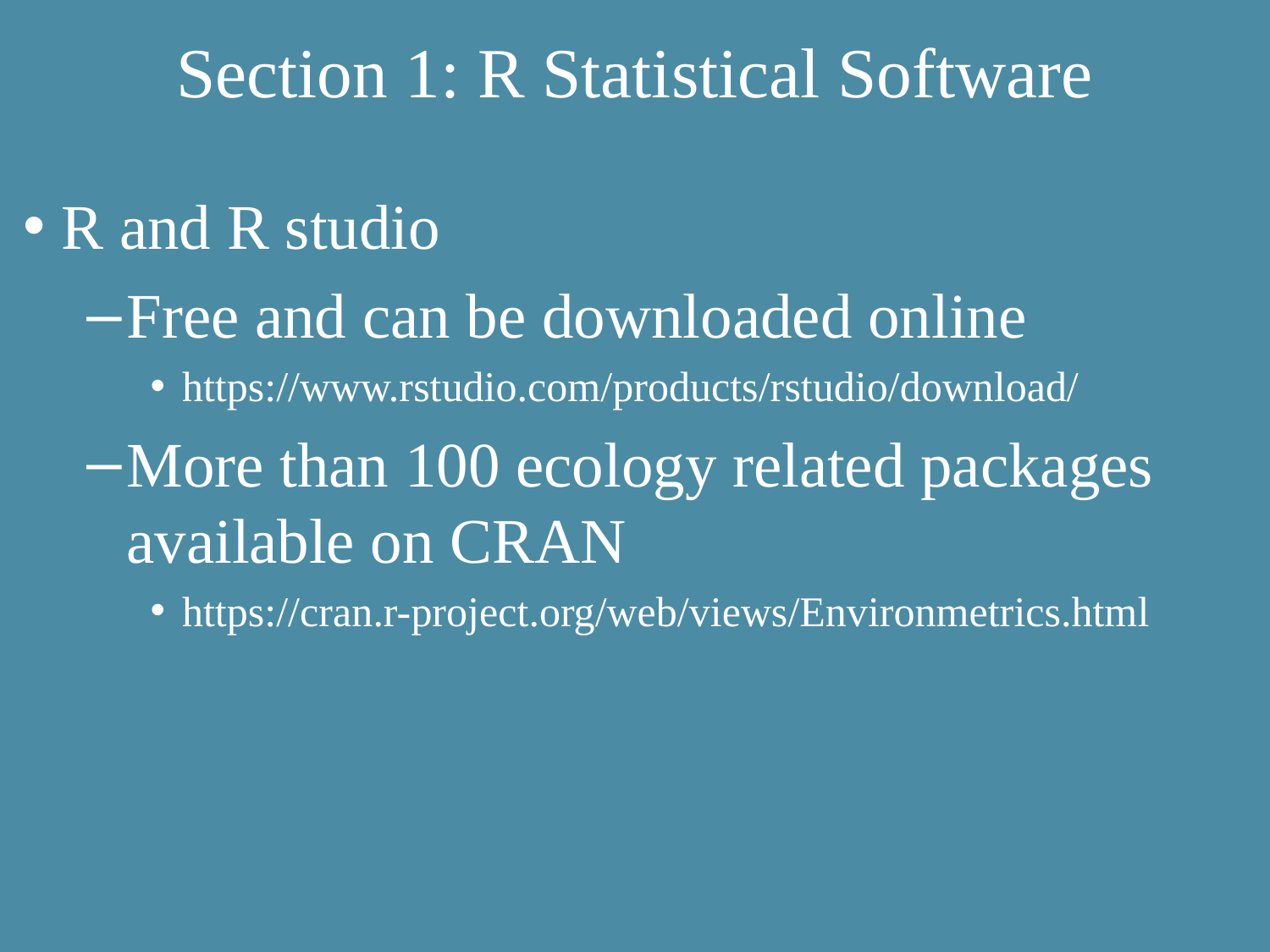

# Section 1: R Statistical Software
R and R studio
Free and can be downloaded online
https://www.rstudio.com/products/rstudio/download/
More than 100 ecology related packages available on CRAN
https://cran.r-project.org/web/views/Environmetrics.html